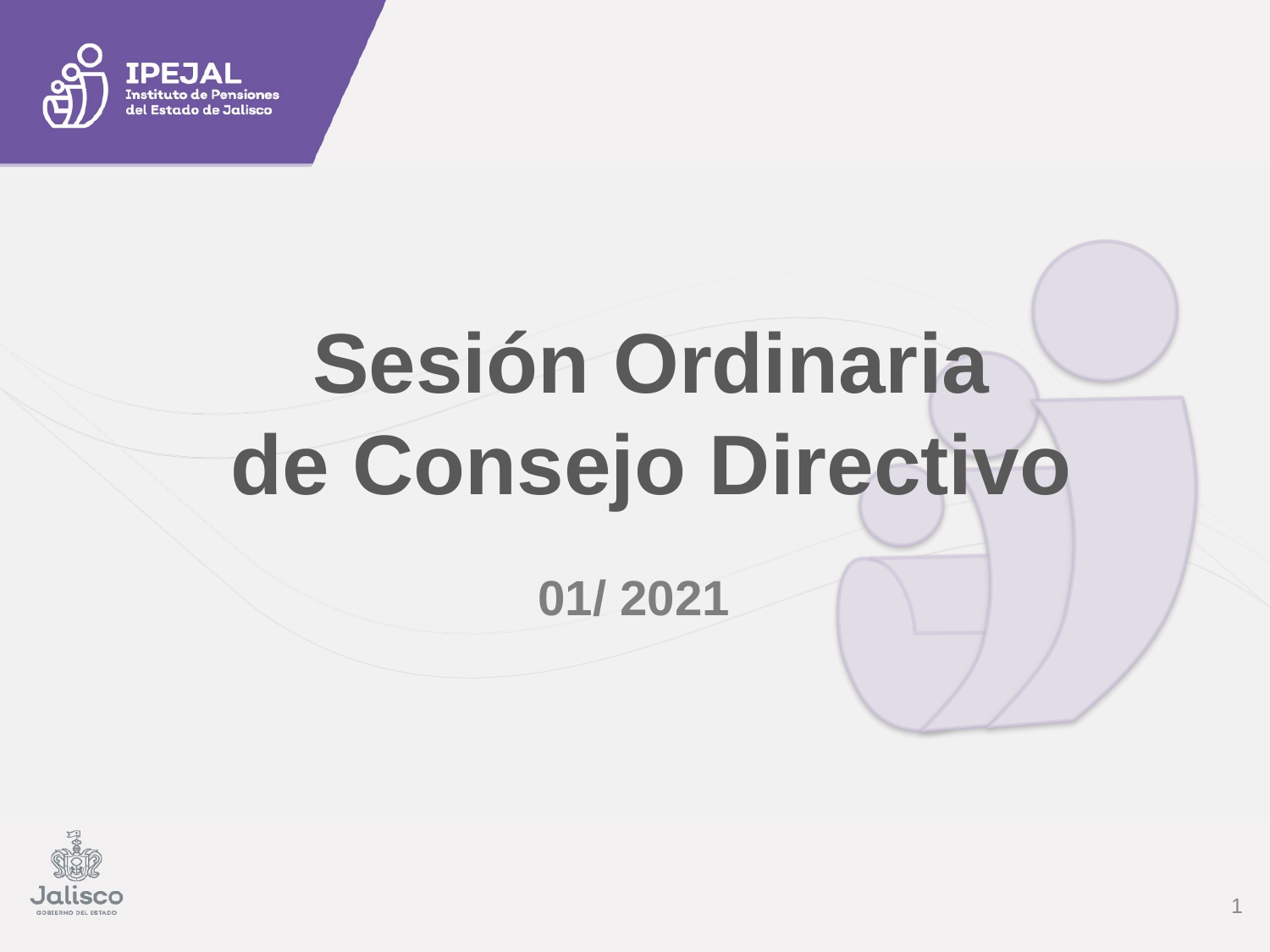

Sesión Ordinaria
de Consejo Directivo

01/ 2021
1